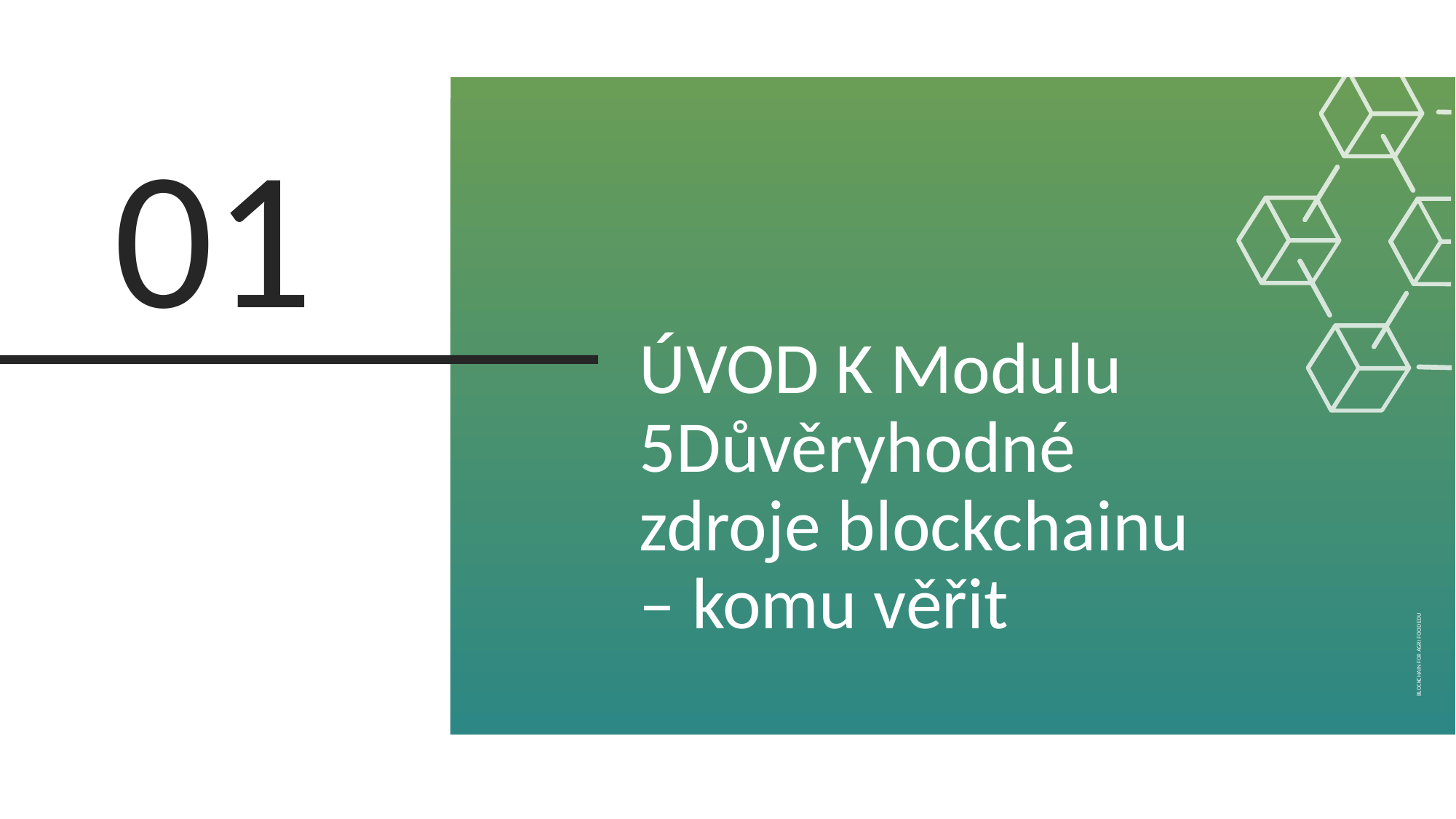

01
ÚVOD K Modulu 5Důvěryhodné zdroje blockchainu – komu věřit